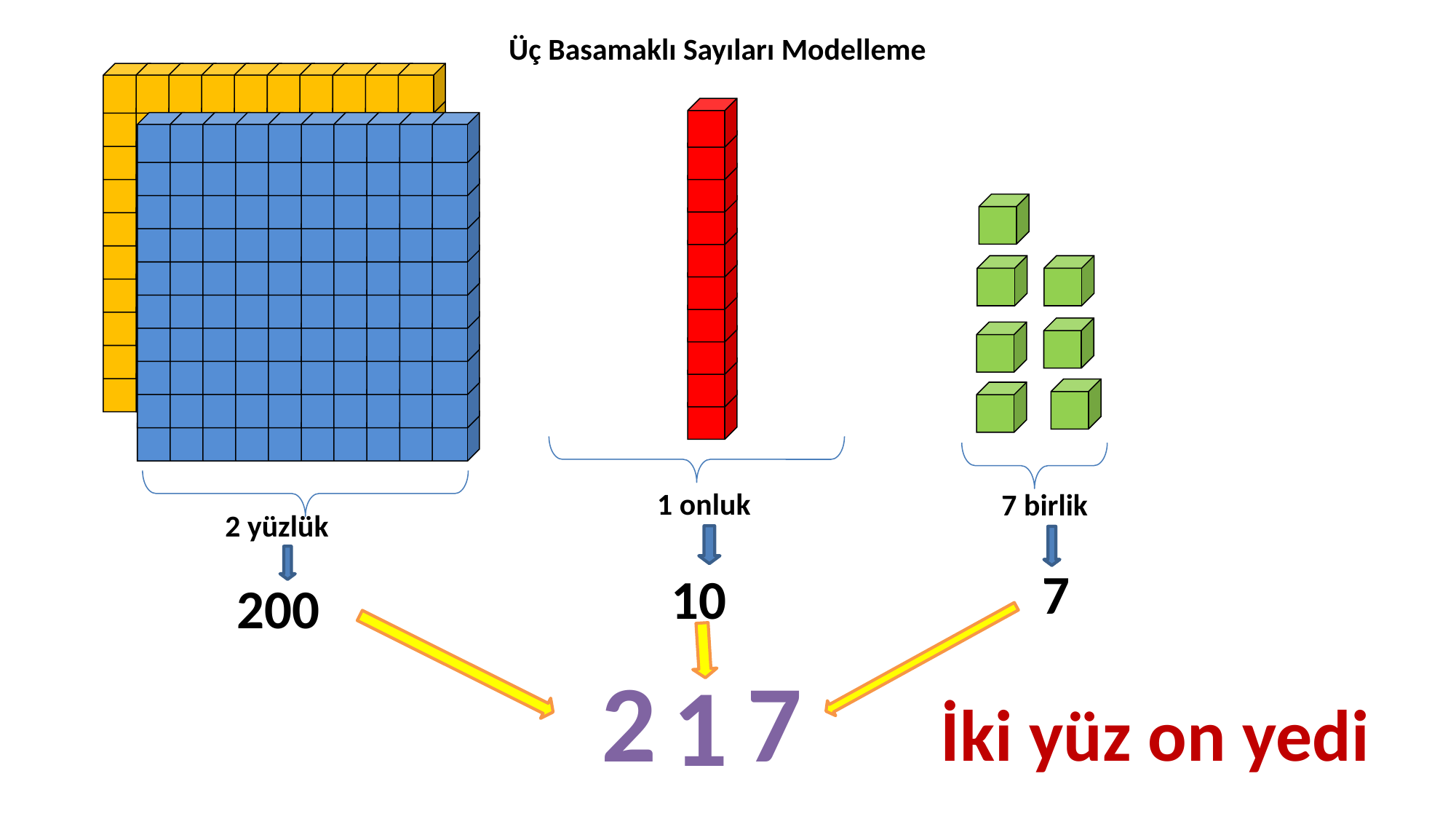

Üç Basamaklı Sayıları Modelleme

1 onluk
7 birlik
2 yüzlük

 7

10
200

 7
 2

 1

İki yüz on yedi